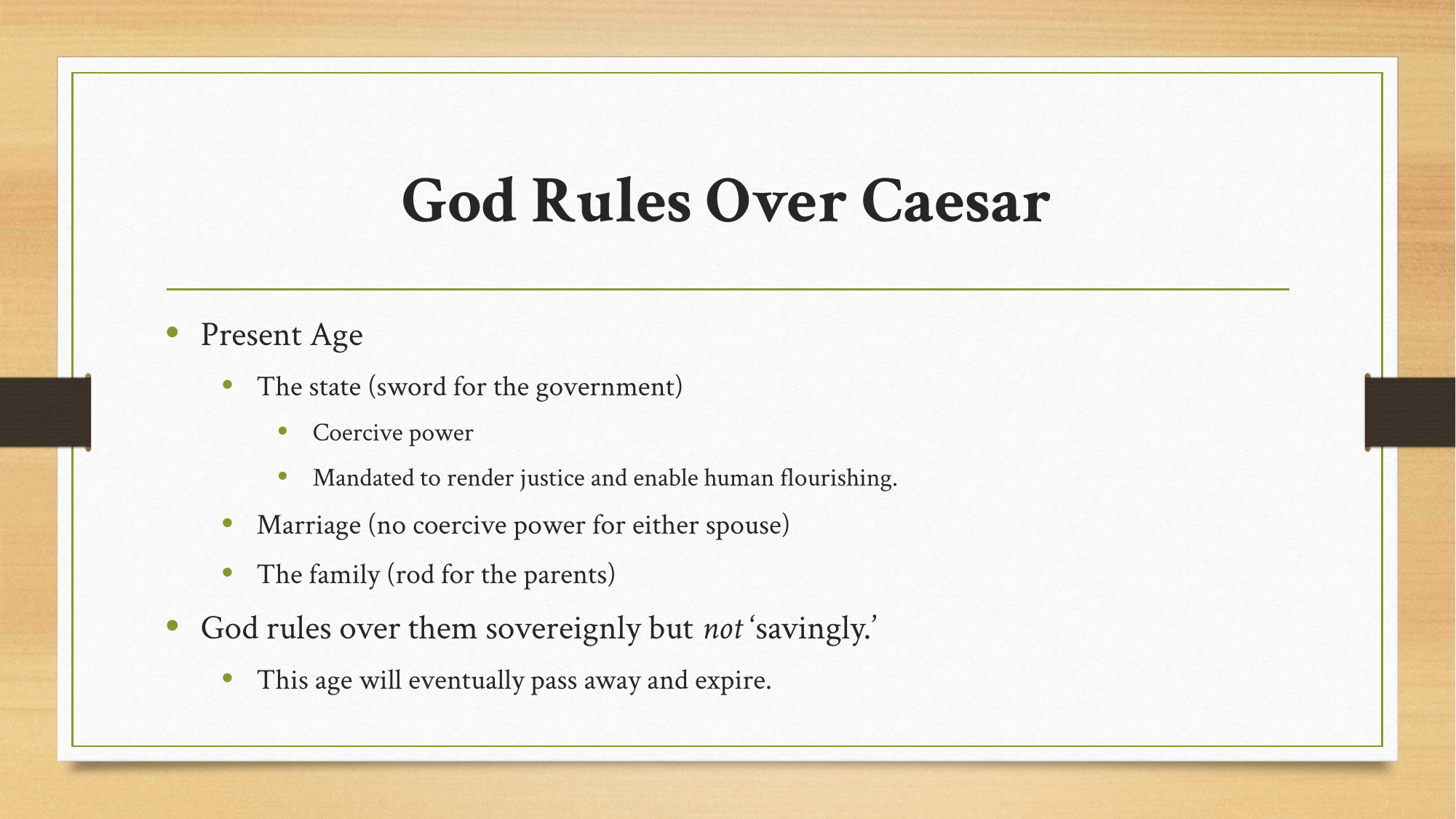

# God Rules Over Caesar
Present Age
The state (sword for the government)
Coercive power
Mandated to render justice and enable human flourishing.
Marriage (no coercive power for either spouse)
The family (rod for the parents)
God rules over them sovereignly but not ‘savingly.’
This age will eventually pass away and expire.